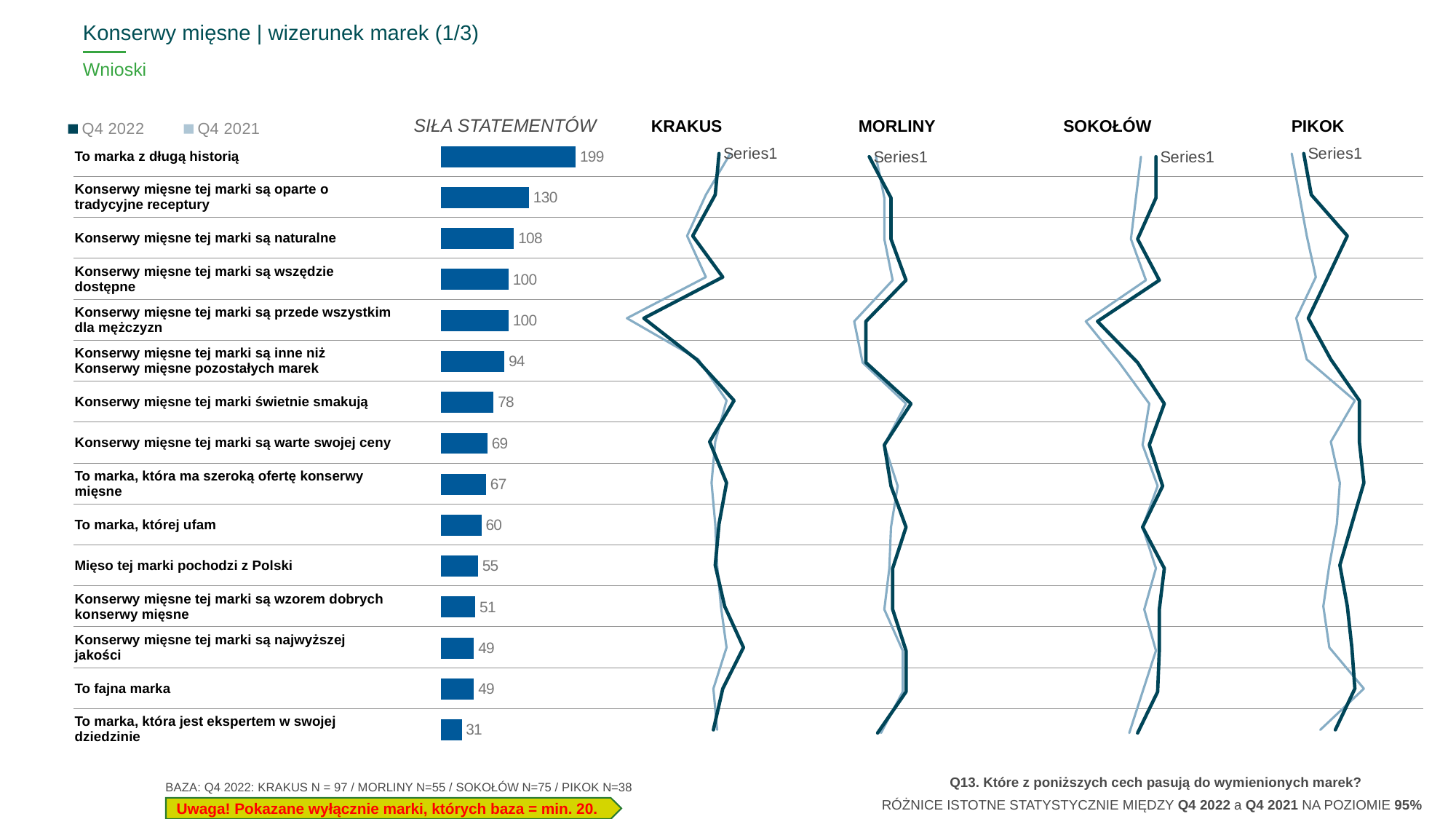

Konserwy mięsne | wizerunek marek (1/3)
# Wnioski
| KRAKUS | MORLINY | SOKOŁÓW | PIKOK |
| --- | --- | --- | --- |

### Chart

| Category | Q4 2022 | Kolumna2 | Kolumna6 | Q4 2021 |
|---|---|---|---|---|
|  | None | None | None | None |
|  | None | None | None | None |
|  | None | None | None | None |
|  | None | None | None | None |
|  | None | None | None | None |
|  | None | None | None | None |
|  | None | None | None | None |
SIŁA STATEMENTÓW

### Chart

| Category | Q4 2022 | Q4 2021 |
|---|---|---|

### Chart

| Category | Q4 2022 | Q4 2021 |
|---|---|---|
| To marka z długą historią |  |
| --- | --- |
| Konserwy mięsne tej marki są oparte o tradycyjne receptury |  |
| Konserwy mięsne tej marki są naturalne |  |
| Konserwy mięsne tej marki są wszędzie dostępne |  |
| Konserwy mięsne tej marki są przede wszystkim dla mężczyzn |  |
| Konserwy mięsne tej marki są inne niż Konserwy mięsne pozostałych marek |  |
| Konserwy mięsne tej marki świetnie smakują |  |
| Konserwy mięsne tej marki są warte swojej ceny |  |
| To marka, która ma szeroką ofertę konserwy mięsne |  |
| To marka, której ufam |  |
| Mięso tej marki pochodzi z Polski |  |
| Konserwy mięsne tej marki są wzorem dobrych konserwy mięsne |  |
| Konserwy mięsne tej marki są najwyższej jakości |  |
| To fajna marka |  |
| To marka, która jest ekspertem w swojej dziedzinie |  |

### Chart

| Category | Seria 1 |
|---|---|
|  | 199.0 |
|  | 130.0 |
|  | 108.0 |
|  | 100.0 |
|  | 100.0 |
|  | 94.0 |
|  | 78.0 |
|  | 69.0 |
|  | 67.0 |
|  | 60.0 |
|  | 55.0 |
|  | 51.0 |
|  | 49.0 |
|  | 49.0 |
|  | 31.0 |

### Chart

| Category | Q4 2022 | Q4 2021 |
|---|---|---|

### Chart

| Category | Q4 2022 | Q4 2021 |
|---|---|---|
Q13. Które z poniższych cech pasują do wymienionych marek?

BAZA: Q4 2022: KRAKUS N = 97 / MORLINY N=55 / SOKOŁÓW N=75 / PIKOK N=38
RÓŻNICE ISTOTNE STATYSTYCZNIE MIĘDZY Q4 2022 a Q4 2021 NA POZIOMIE 95%
Uwaga! Pokazane wyłącznie marki, których baza = min. 20.